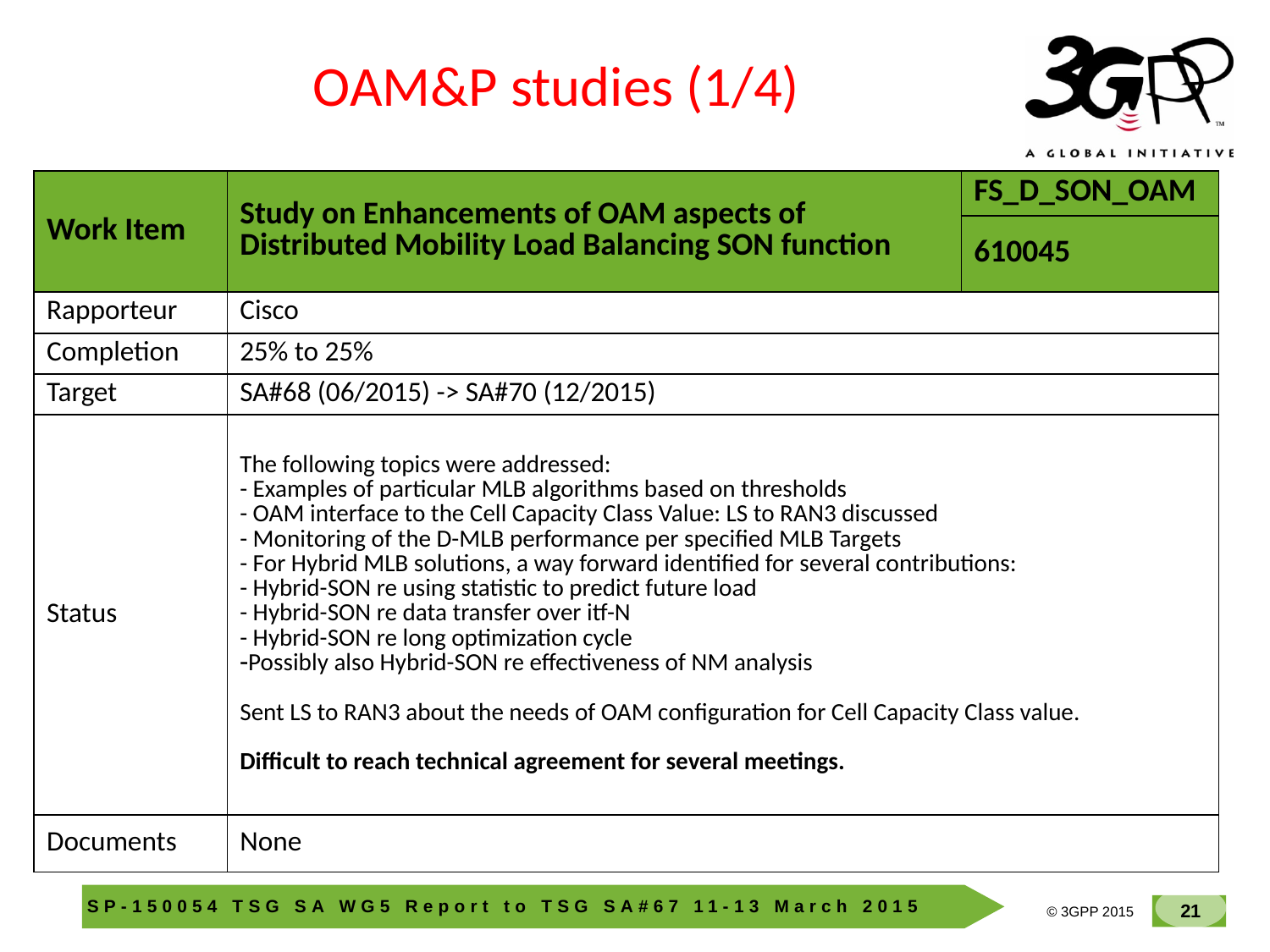

OAM&P studies (1/4)
| Work Item | Study on Enhancements of OAM aspects of Distributed Mobility Load Balancing SON function | FS\_D\_SON\_OAM |
| --- | --- | --- |
|  |  | 610045 |
| Rapporteur | Cisco |  |
| Completion | 25% to 25% |  |
| Target | SA#68 (06/2015) -> SA#70 (12/2015) |  |
| Status | The following topics were addressed: - Examples of particular MLB algorithms based on thresholds - OAM interface to the Cell Capacity Class Value: LS to RAN3 discussed - Monitoring of the D-MLB performance per specified MLB Targets - For Hybrid MLB solutions, a way forward identified for several contributions: - Hybrid-SON re using statistic to predict future load - Hybrid-SON re data transfer over itf-N - Hybrid-SON re long optimization cycle Possibly also Hybrid-SON re effectiveness of NM analysis Sent LS to RAN3 about the needs of OAM configuration for Cell Capacity Class value. Difficult to reach technical agreement for several meetings. |  |
| Documents | None |  |